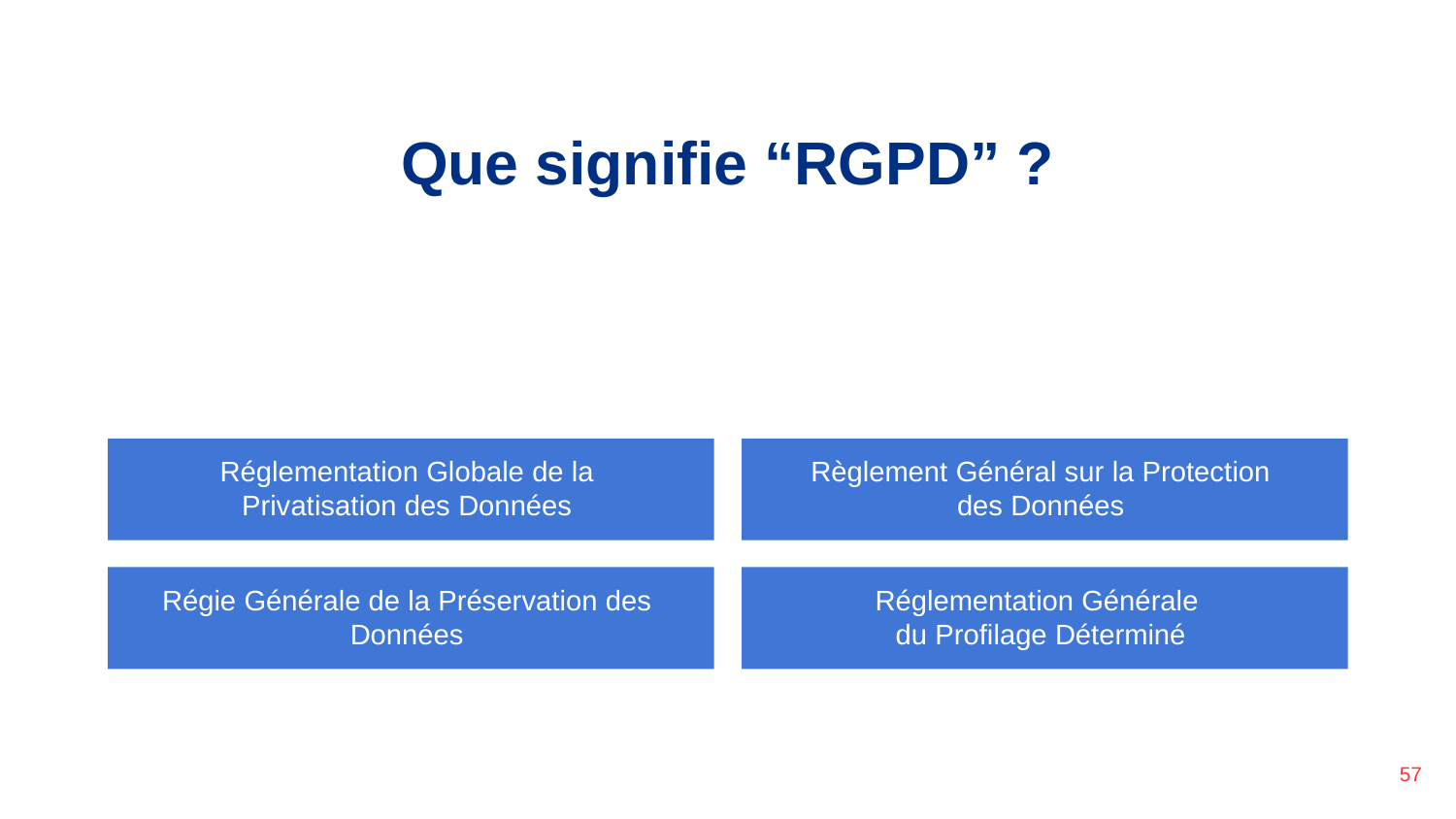

Que signifie “RGPD” ?

Réglementation Globale de la Privatisation des Données

Règlement Général sur la Protection des Données

Régie Générale de la Préservation des Données

Réglementation Générale
du Profilage Déterminé
57